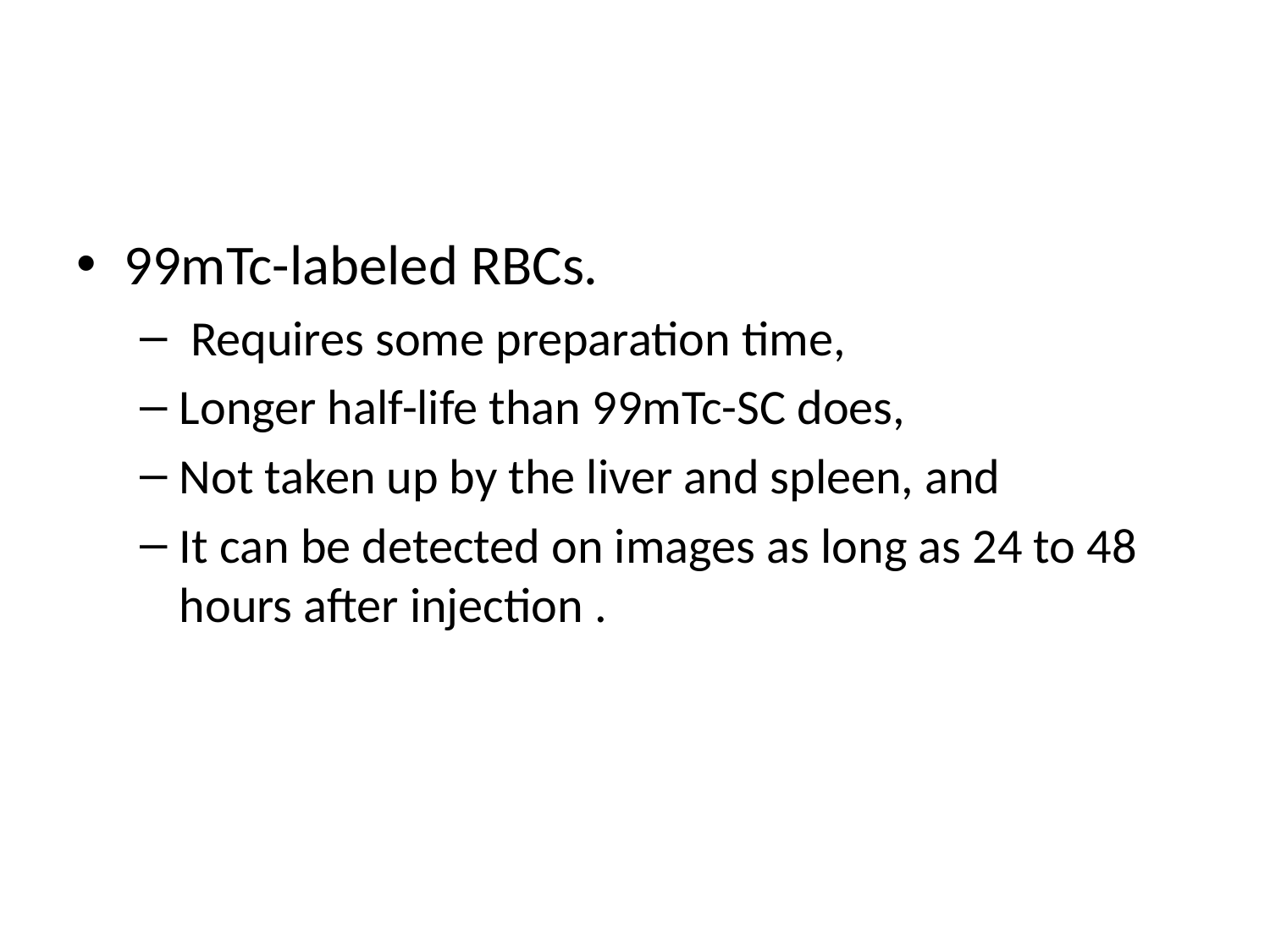

#
99mTc-labeled RBCs.
 Requires some preparation time,
Longer half-life than 99mTc-SC does,
Not taken up by the liver and spleen, and
It can be detected on images as long as 24 to 48 hours after injection .